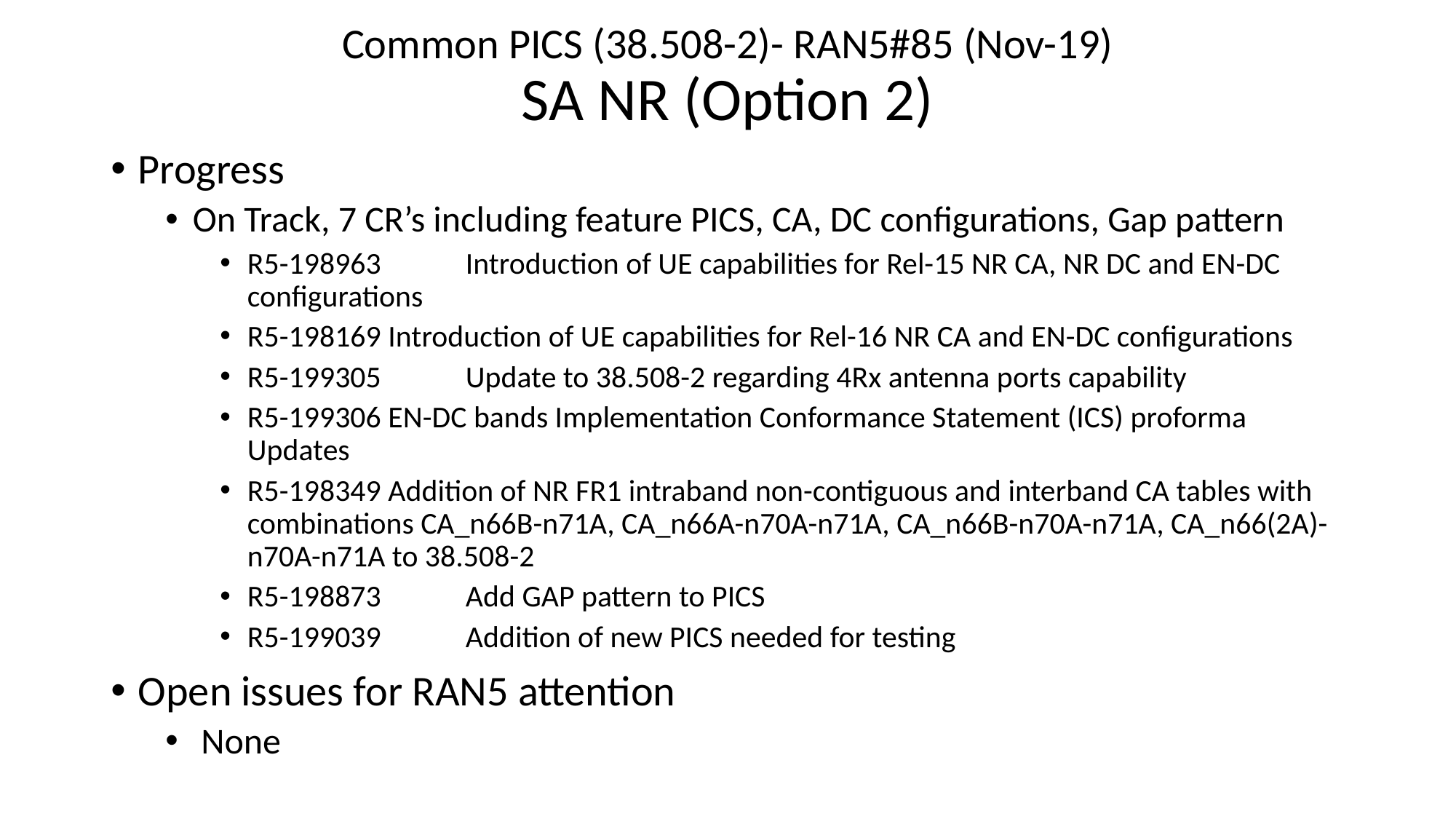

# Common PICS (38.508-2)- RAN5#85 (Nov-19) SA NR (Option 2)
Progress
On Track, 7 CR’s including feature PICS, CA, DC configurations, Gap pattern
R5-198963	Introduction of UE capabilities for Rel-15 NR CA, NR DC and EN-DC configurations
R5-198169 Introduction of UE capabilities for Rel-16 NR CA and EN-DC configurations
R5-199305	Update to 38.508-2 regarding 4Rx antenna ports capability
R5-199306 EN-DC bands Implementation Conformance Statement (ICS) proforma Updates
R5-198349 Addition of NR FR1 intraband non-contiguous and interband CA tables with combinations CA_n66B-n71A, CA_n66A-n70A-n71A, CA_n66B-n70A-n71A, CA_n66(2A)-n70A-n71A to 38.508-2
R5-198873	Add GAP pattern to PICS
R5-199039	Addition of new PICS needed for testing
Open issues for RAN5 attention
 None